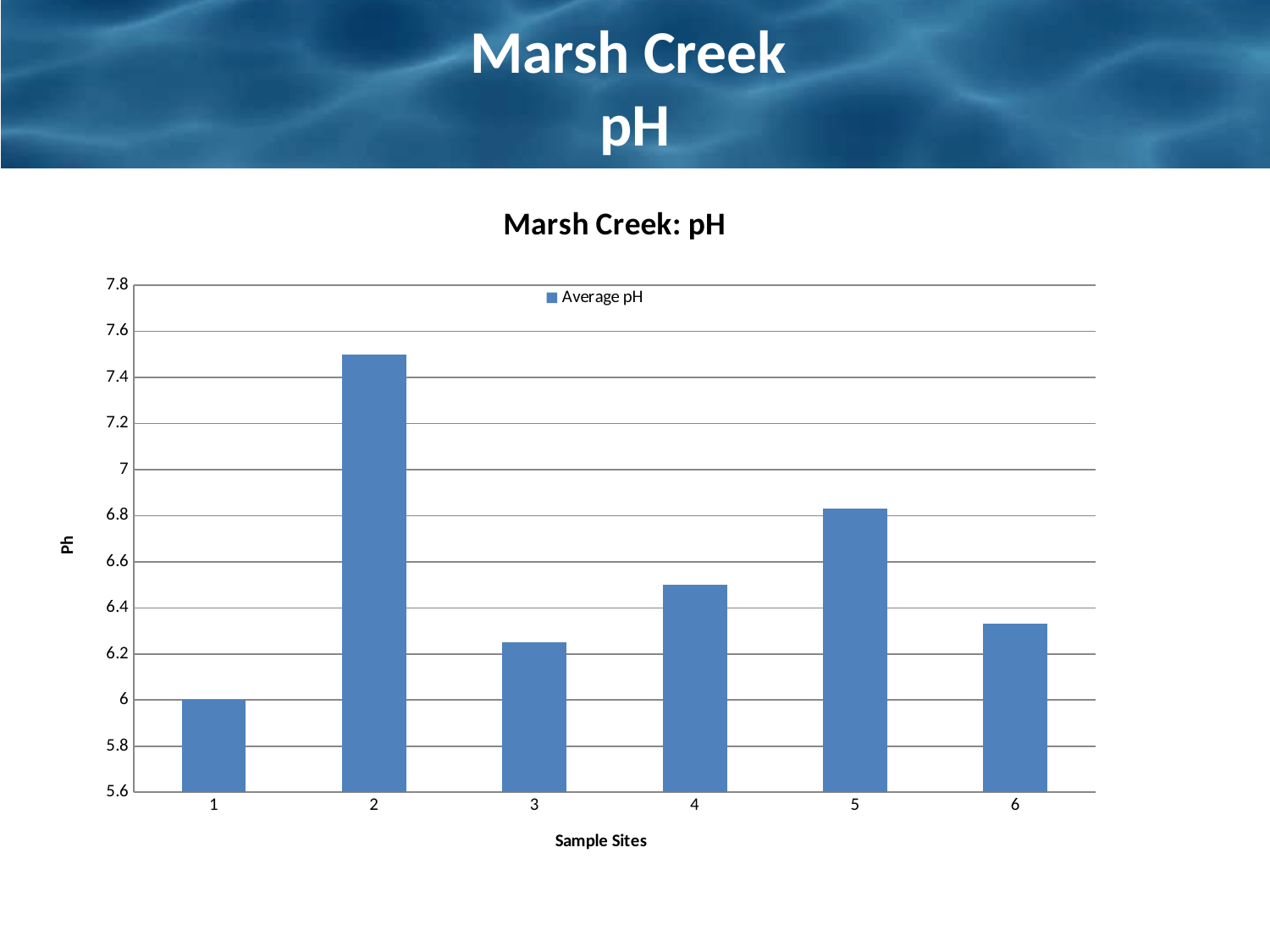

# Marsh Creek pH

### Chart: Marsh Creek: pH

| Category | Average pH |
|---|---|